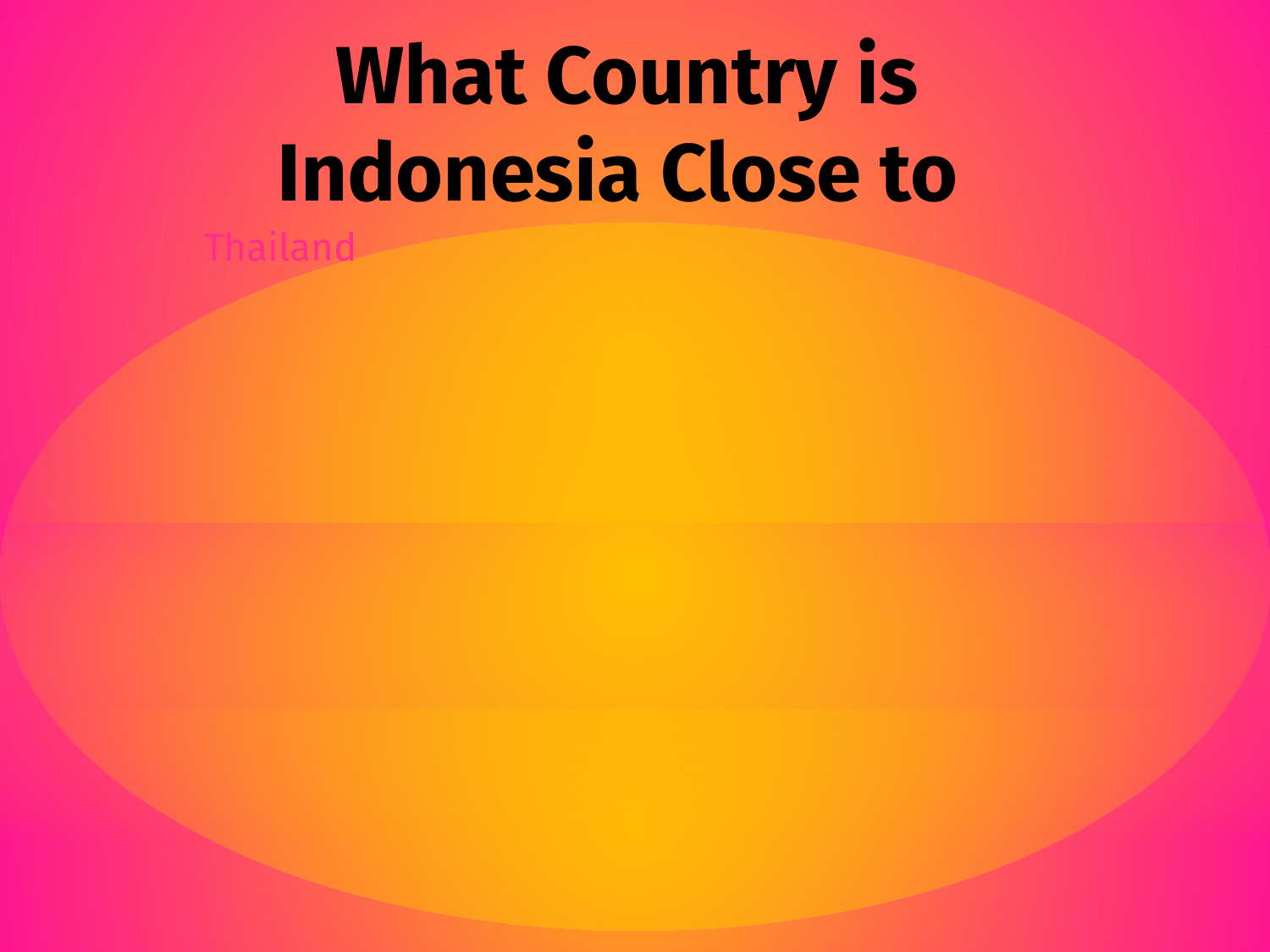

# What Country is Indonesia Close to
Thailand